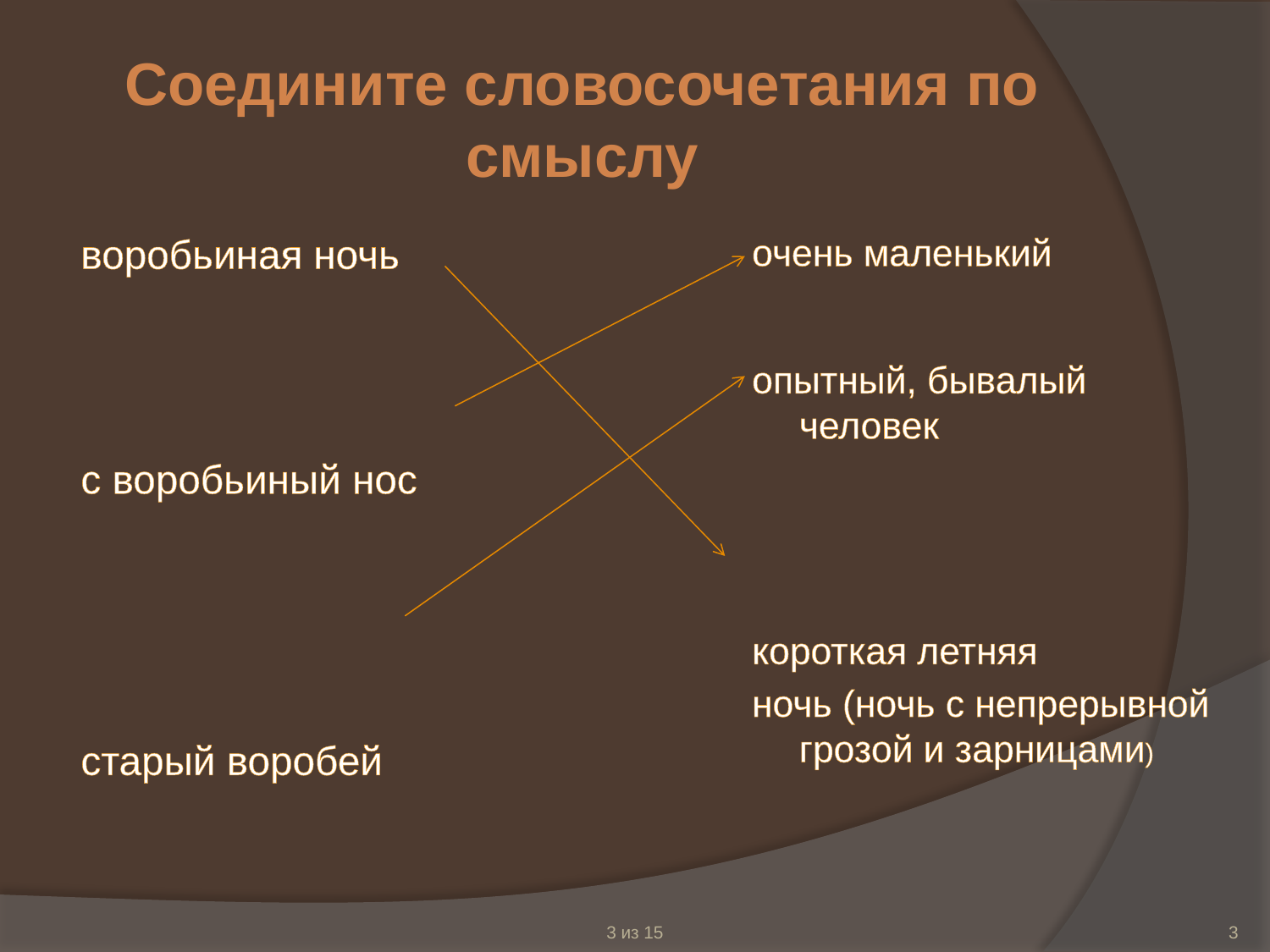

# Соедините словосочетания по смыслу
воробьиная ночь

с воробьиный нос

старый воробей
очень маленький

опытный, бывалый человек

короткая летняя
ночь (ночь с непрерывной грозой и зарницами)

3 из 15
3